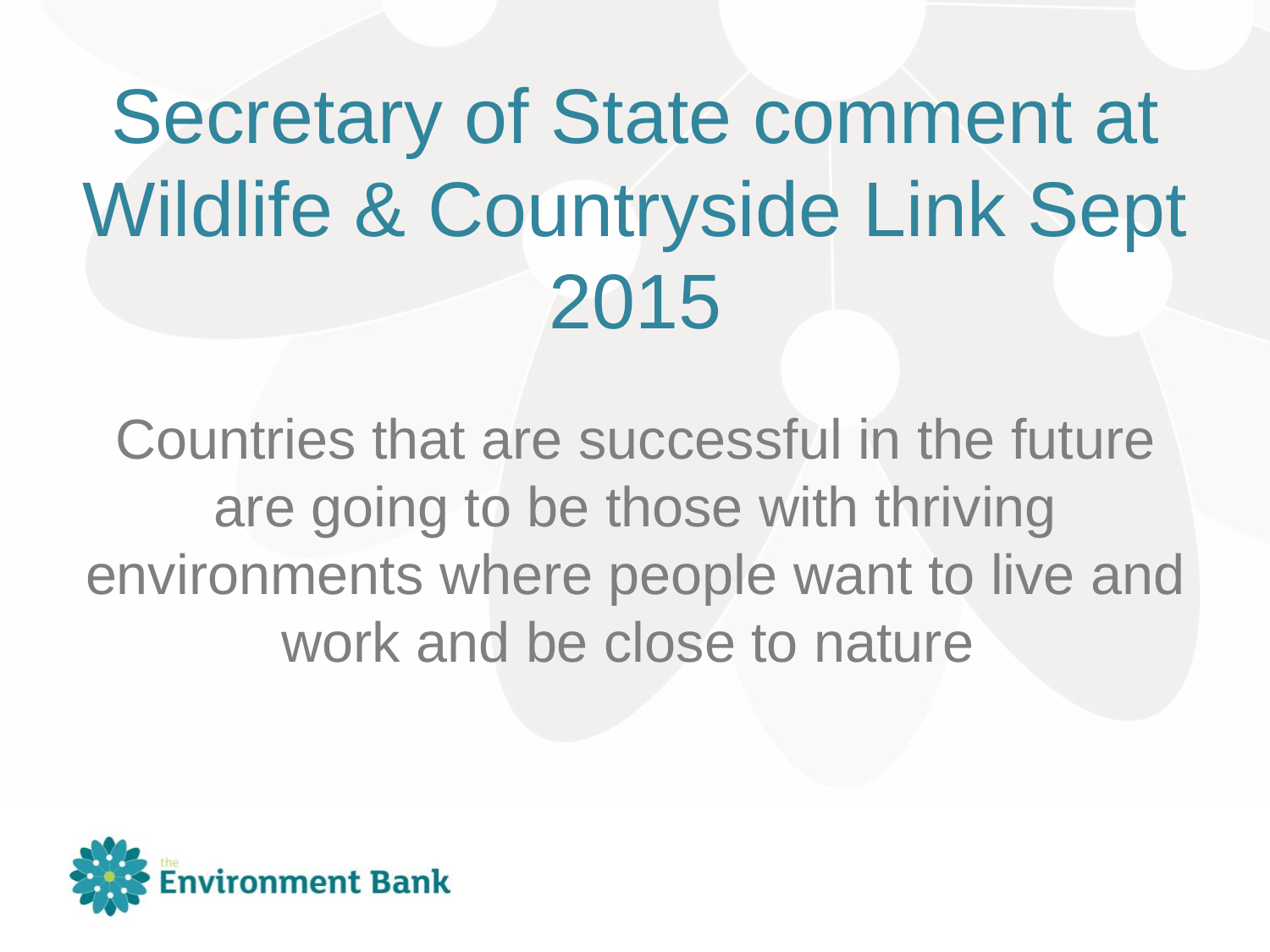

# Secretary of State comment at Wildlife & Countryside Link Sept 2015
Countries that are successful in the future are going to be those with thriving environments where people want to live and work and be close to nature